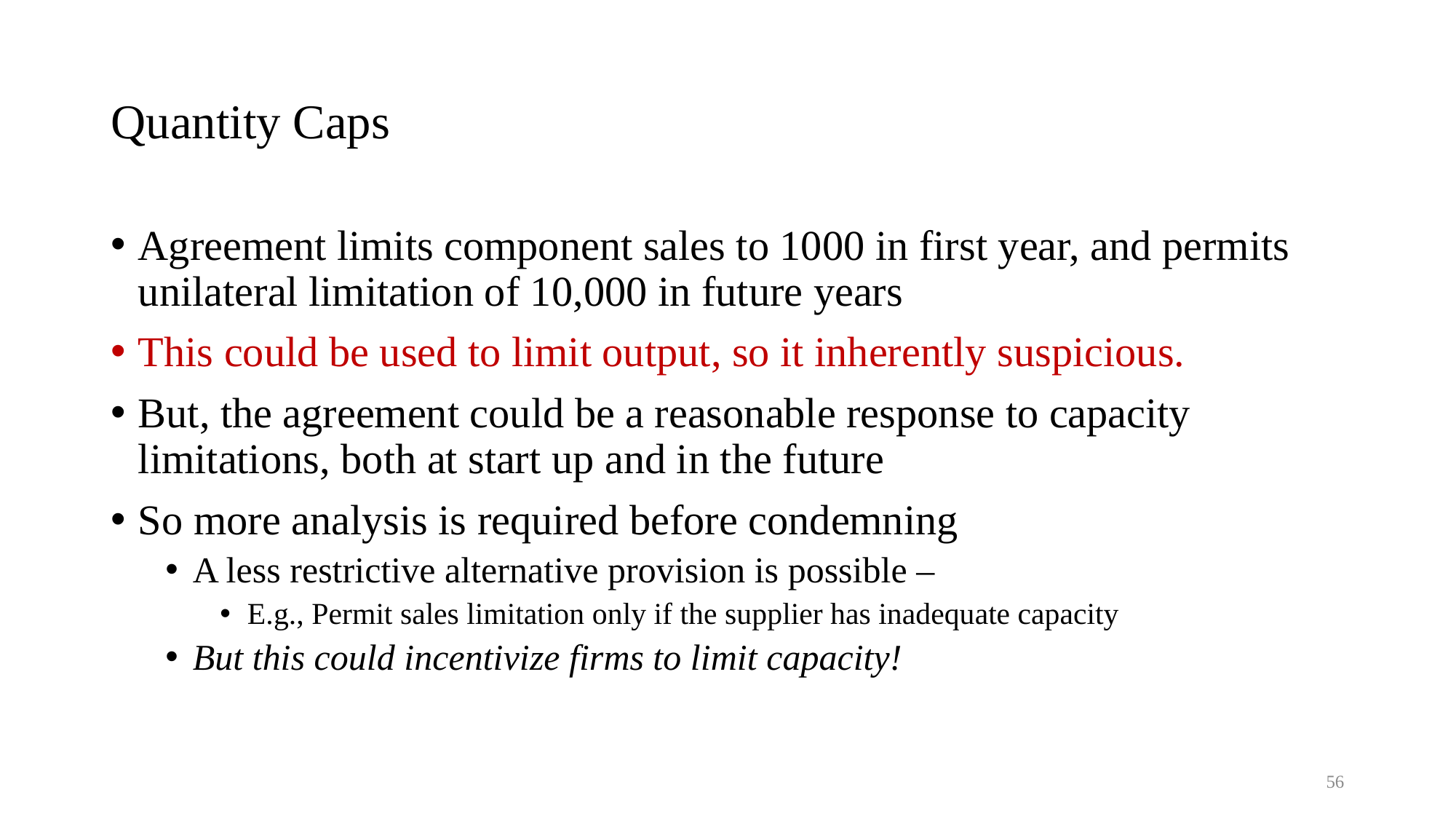

# Quantity Caps
Agreement limits component sales to 1000 in first year, and permits unilateral limitation of 10,000 in future years
This could be used to limit output, so it inherently suspicious.
But, the agreement could be a reasonable response to capacity limitations, both at start up and in the future
So more analysis is required before condemning
A less restrictive alternative provision is possible –
E.g., Permit sales limitation only if the supplier has inadequate capacity
But this could incentivize firms to limit capacity!

56